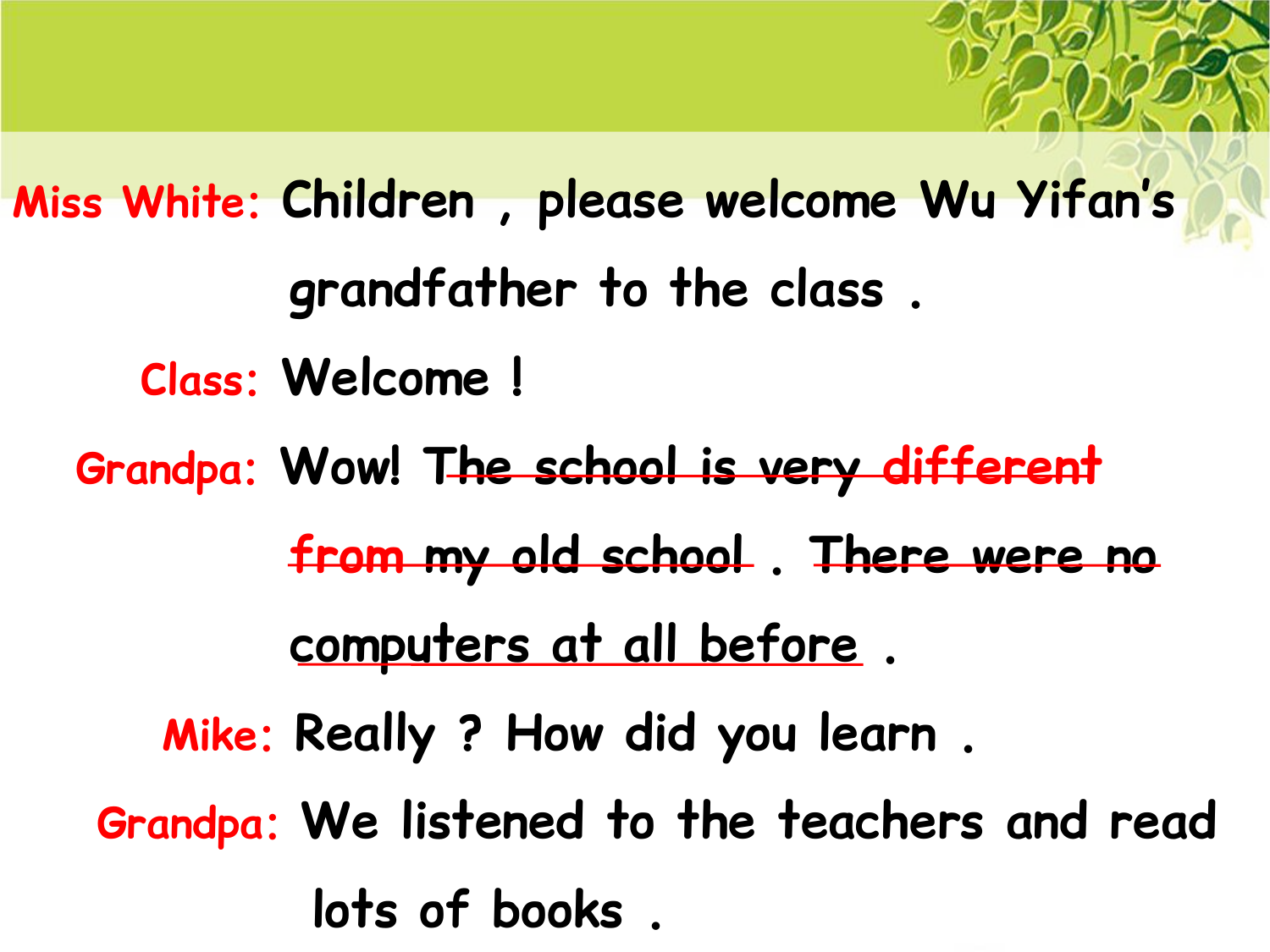

Miss White: Children , please welcome Wu Yifan’s
             grandfather to the class .
       Class: Welcome !
   Grandpa: Wow! The school is very different
             from my old school . There were no
             computers at all before .
       Mike: Really ? How did you learn .
    Grandpa: We listened to the teachers and read
              lots of books .